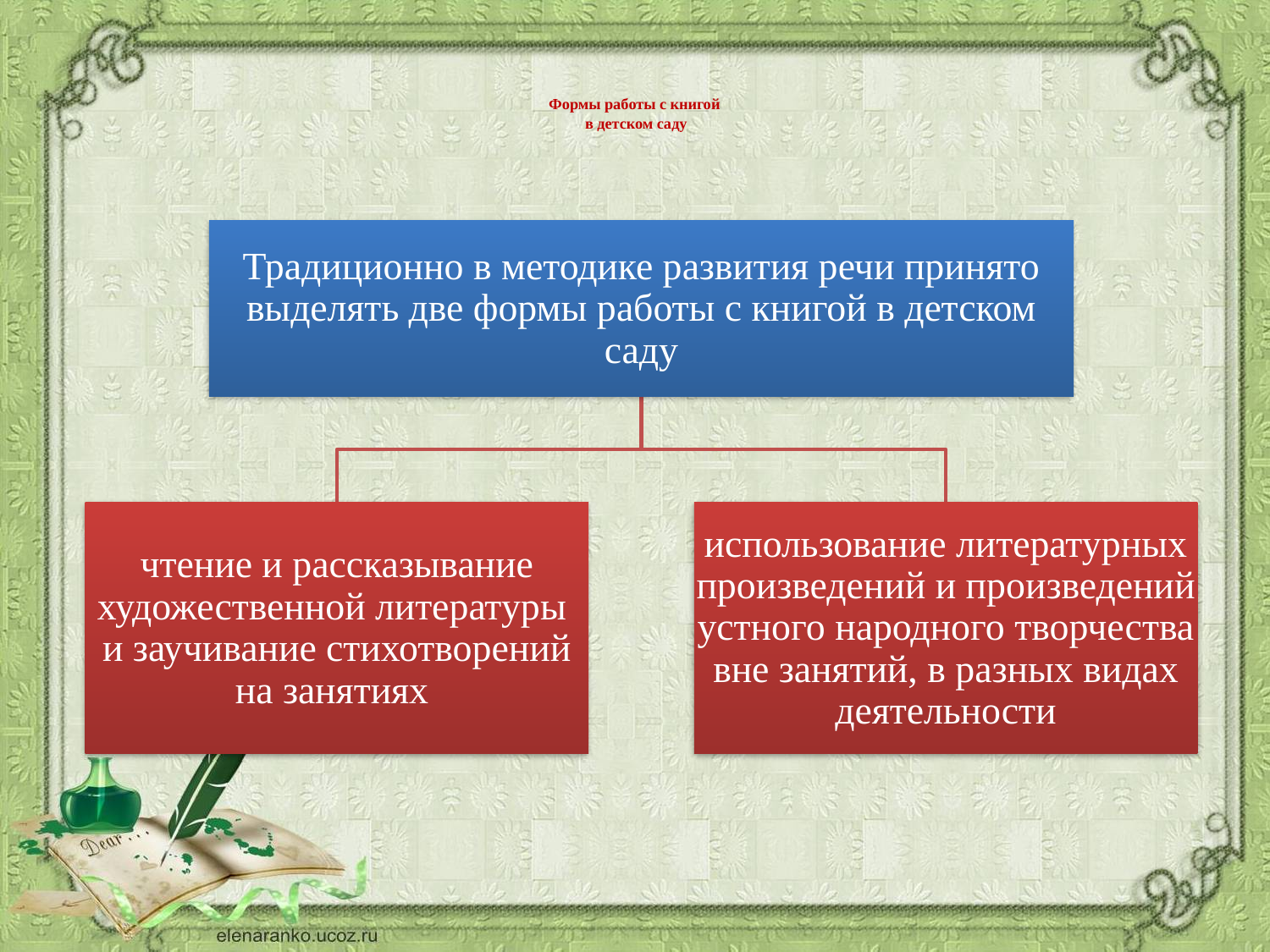

# Формы работы с книгой в детском саду
Традиционно в методике развития речи принято выделять две формы работы с книгой в детском саду
чтение и рассказывание художественной литературы  и заучивание стихотворений на занятиях
использование литературных произведений и произведений устного народного творчества вне занятий, в разных видах деятельности